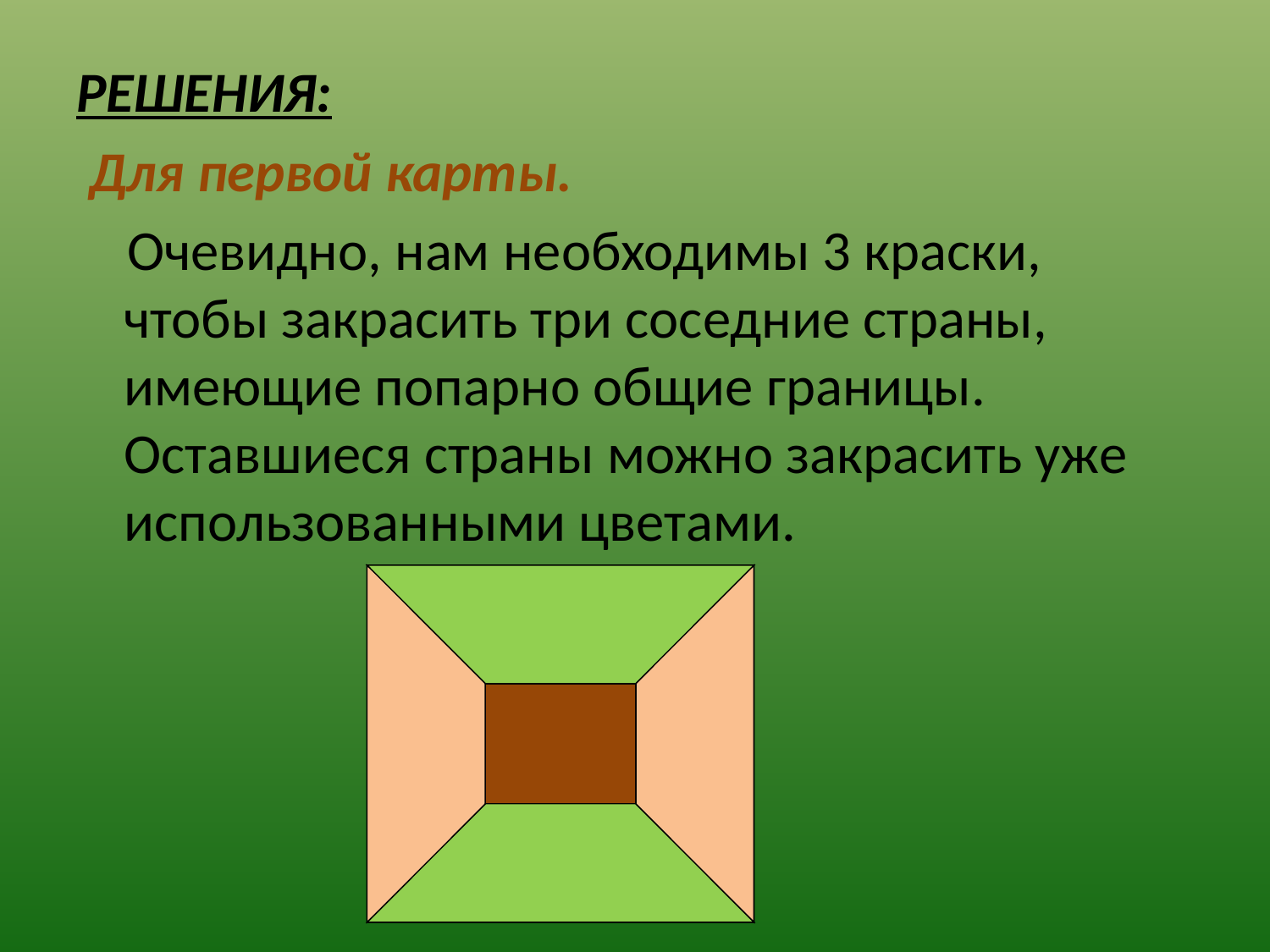

РЕШЕНИЯ:
 Для первой карты.
    Очевидно, нам необходимы 3 краски, чтобы закрасить три соседние страны, имеющие попарно общие границы. Оставшиеся страны можно закрасить уже использованными цветами.